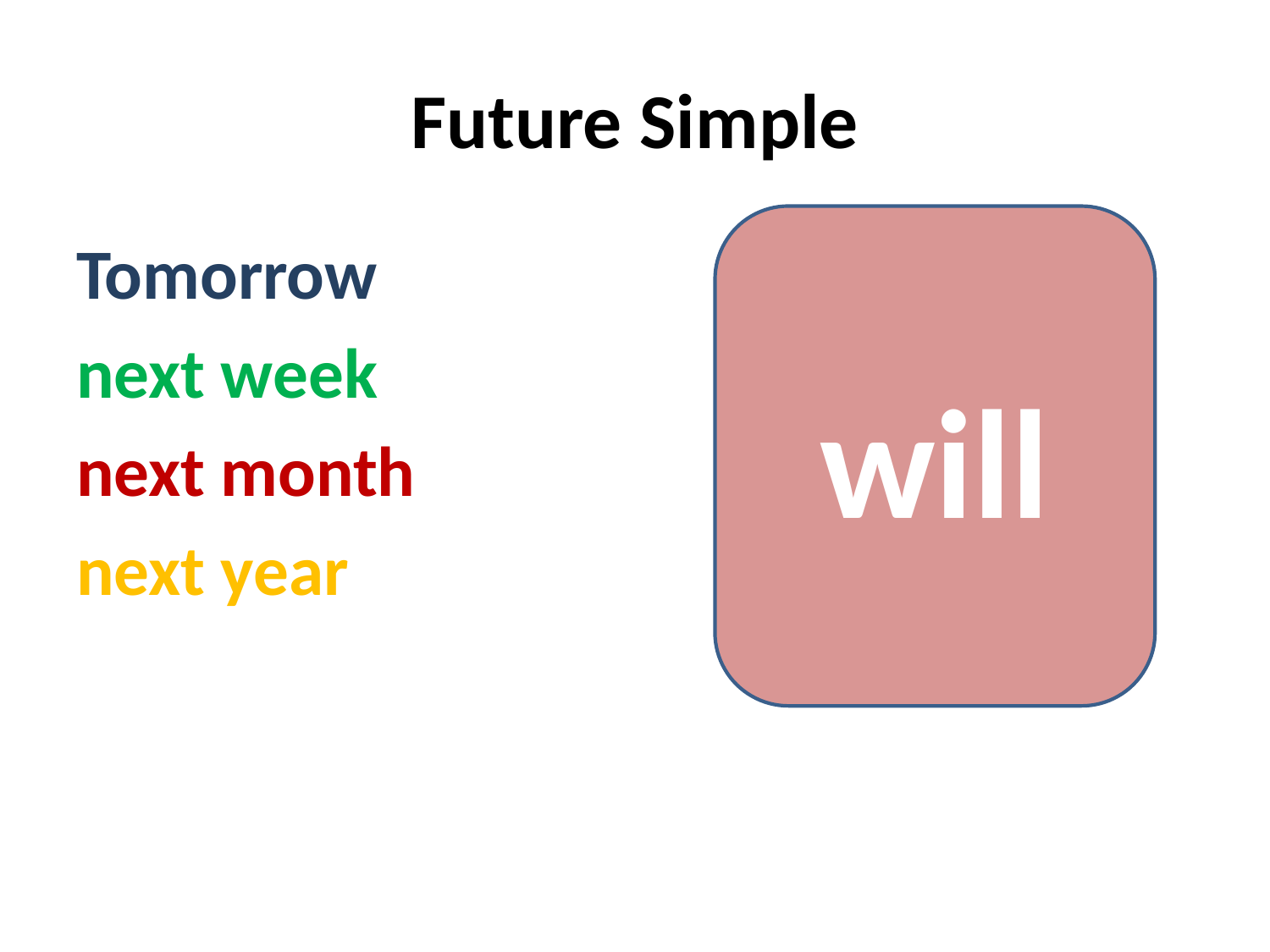

# Future Simple
will
Tomorrow
next week
next month
next year